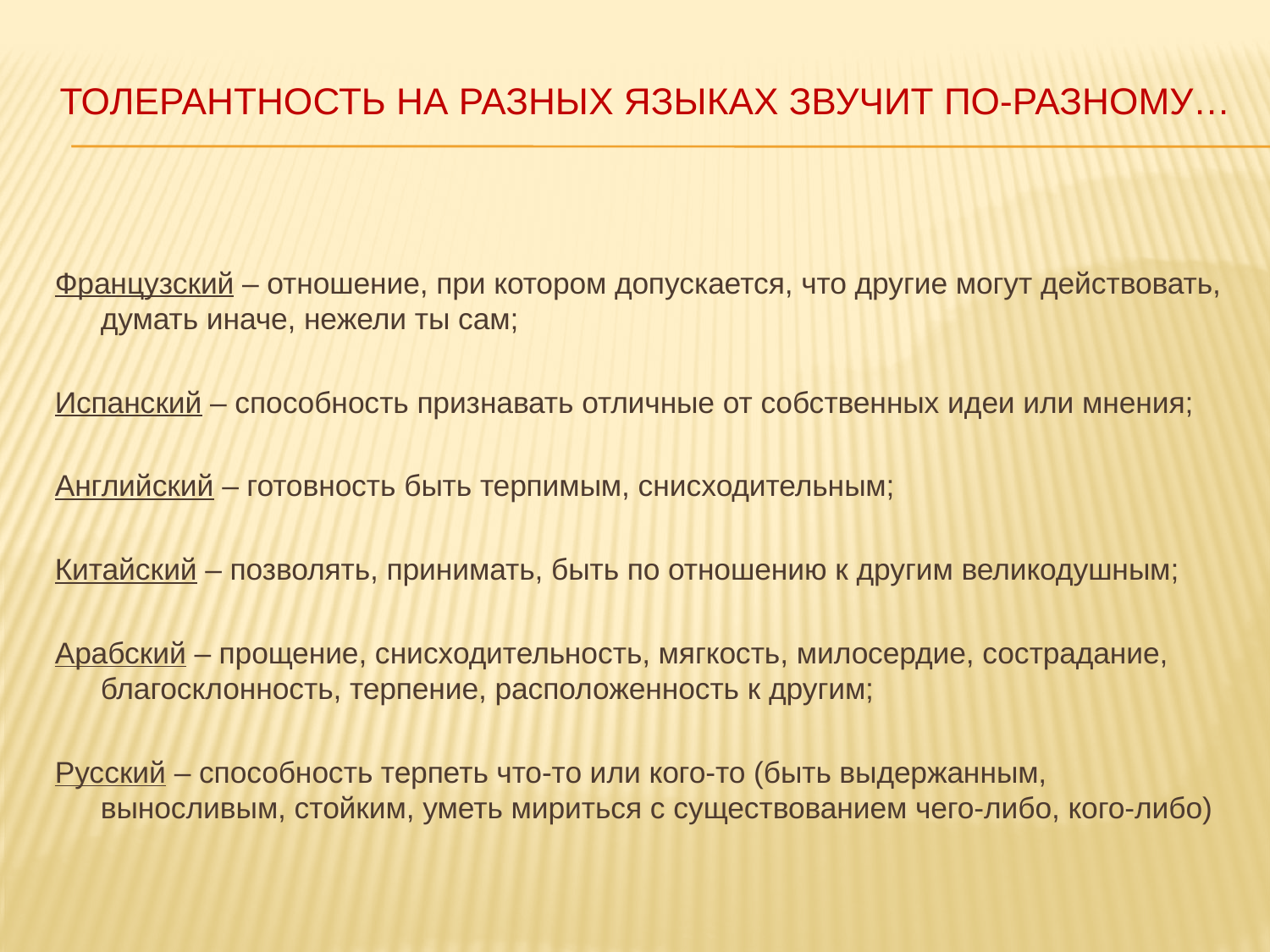

# Толерантность на разных языках звучит по-разному…

Французский – отношение, при котором допускается, что другие могут действовать, думать иначе, нежели ты сам;

Испанский – способность признавать отличные от собственных идеи или мнения;

Английский – готовность быть терпимым, снисходительным;

Китайский – позволять, принимать, быть по отношению к другим великодушным;

Арабский – прощение, снисходительность, мягкость, милосердие, сострадание, благосклонность, терпение, расположенность к другим;

Русский – способность терпеть что-то или кого-то (быть выдержанным, выносливым, стойким, уметь мириться с существованием чего-либо, кого-либо)